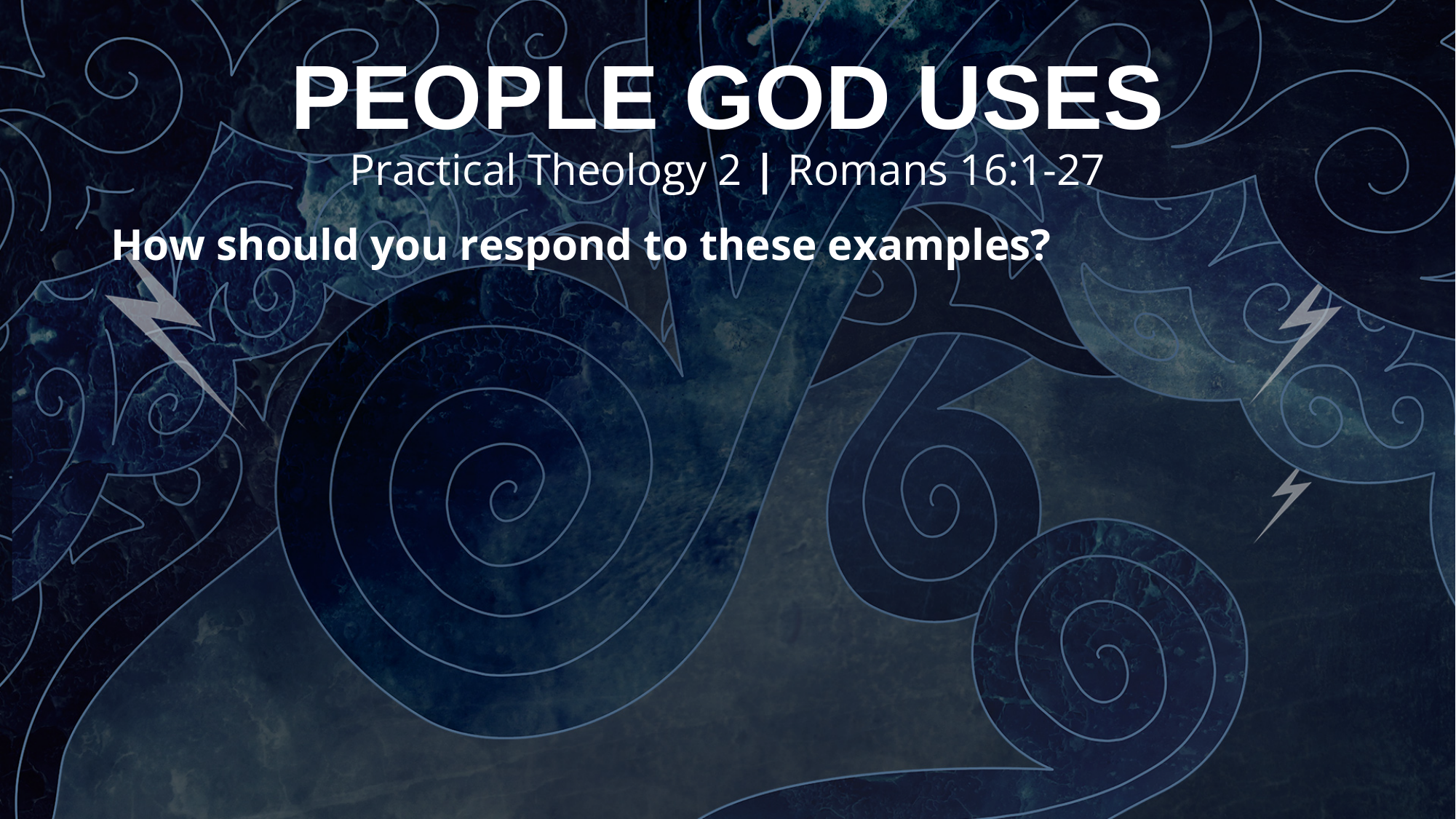

# PEOPLE GOD USES Practical Theology 2 | Romans 16:1-27
How should you respond to these examples?